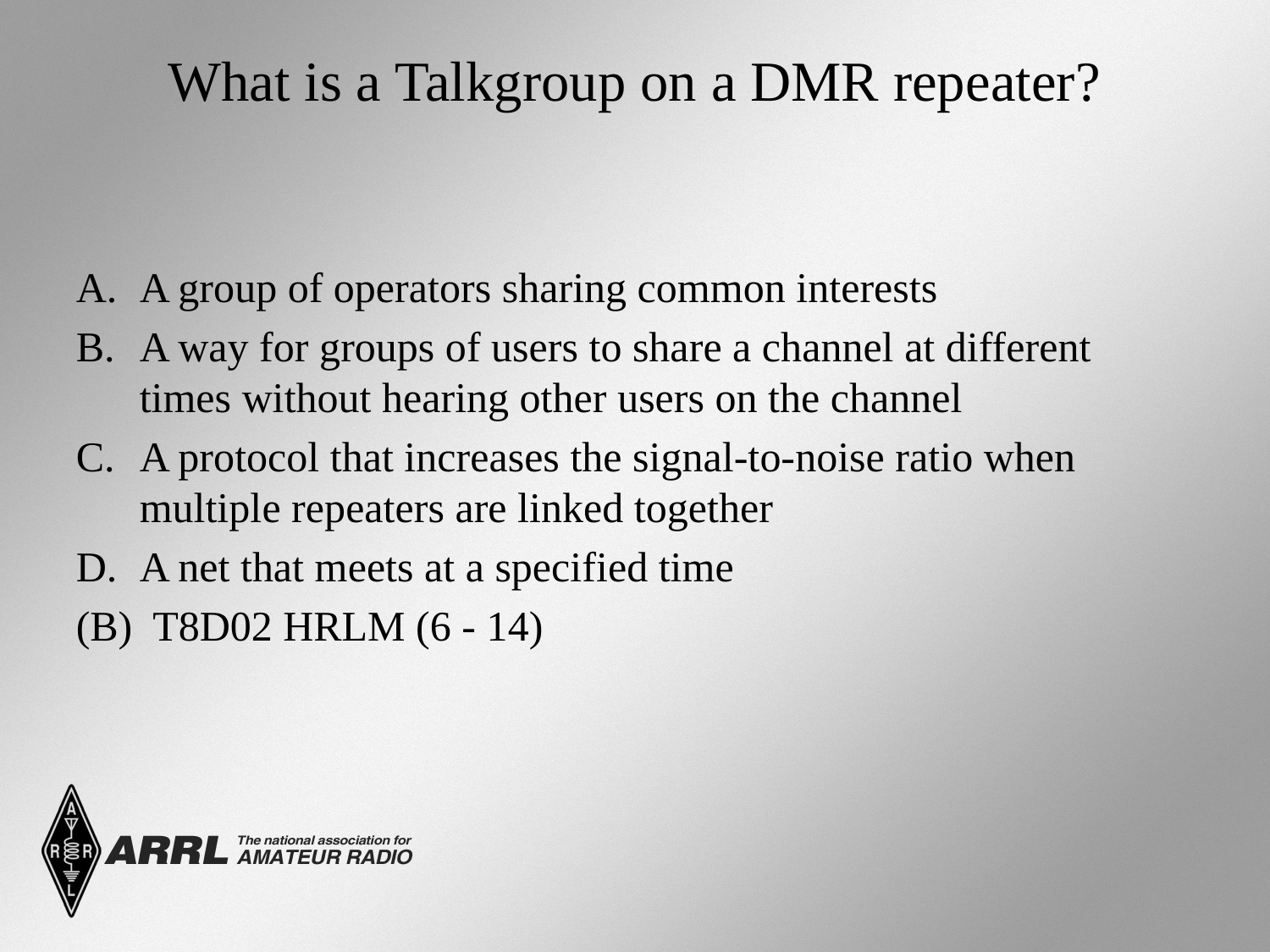

# What is a Talkgroup on a DMR repeater?
A group of operators sharing common interests
A way for groups of users to share a channel at different times without hearing other users on the channel
A protocol that increases the signal-to-noise ratio when multiple repeaters are linked together
A net that meets at a specified time
(B)  T8D02 HRLM (6 - 14)